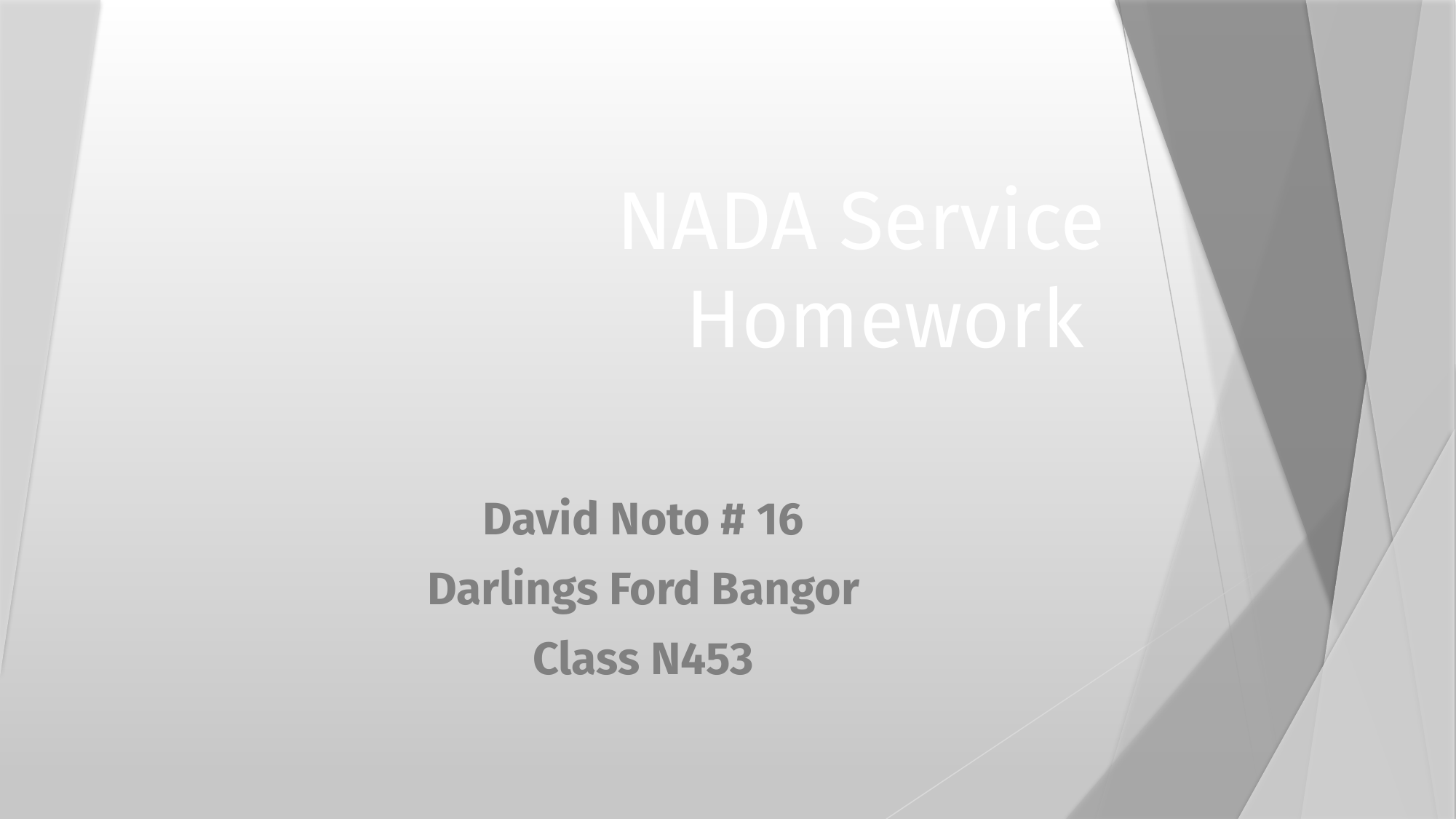

# NADA Service Homework
David Noto # 16
Darlings Ford Bangor
Class N453